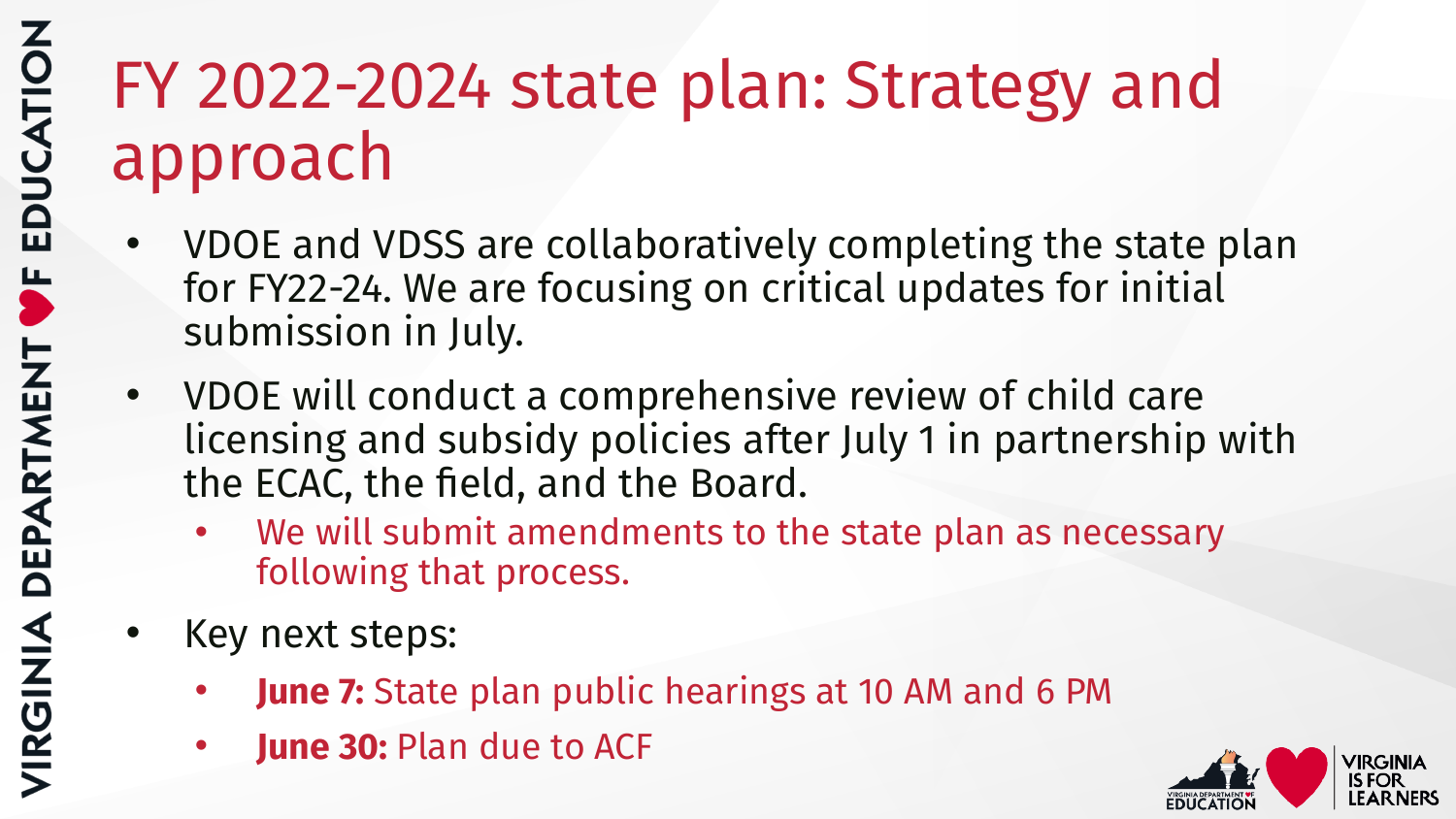

# FY 2022-2024 state plan: Strategy and approach
VDOE and VDSS are collaboratively completing the state plan for FY22-24. We are focusing on critical updates for initial submission in July.
VDOE will conduct a comprehensive review of child care licensing and subsidy policies after July 1 in partnership with the ECAC, the field, and the Board.
We will submit amendments to the state plan as necessary following that process.
Key next steps:
June 7: State plan public hearings at 10 AM and 6 PM
June 30: Plan due to ACF